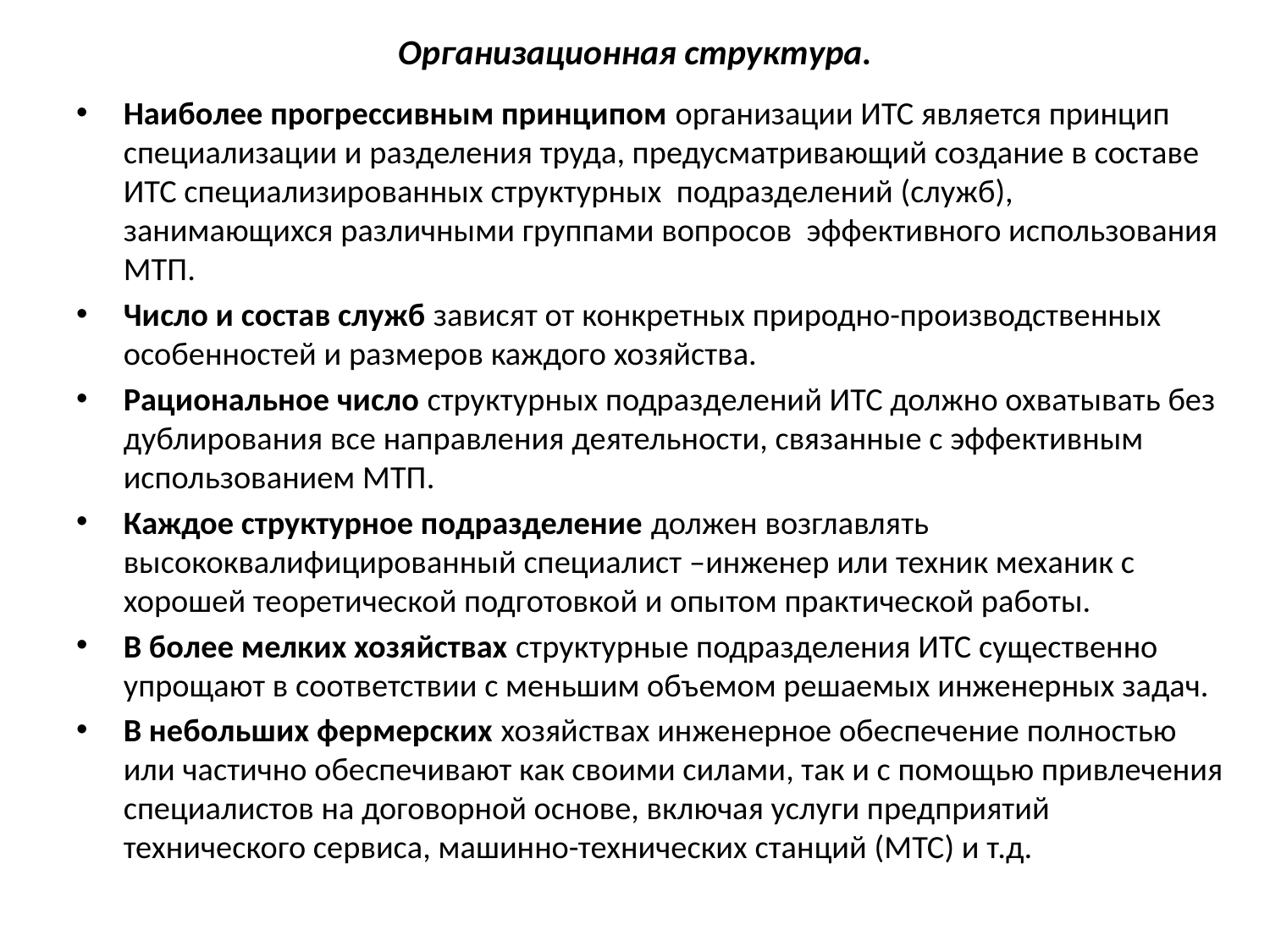

# Организационная структура.
Наиболее прогрессивным принципом организации ИТС является принцип специализации и разделения труда, предусматривающий создание в составе ИТС специализированных структурных  подразделений (служб), занимающихся различными группами вопросов  эффективного использования МТП.
Число и состав служб зависят от конкретных природно-производственных особенностей и размеров каждого хозяйства.
Рациональное число структурных подразделений ИТС должно охватывать без дублирования все направления деятельности, связанные с эффективным использованием МТП.
Каждое структурное подразделение должен возглавлять высококвалифицированный специалист –инженер или техник механик с хорошей теоретической подготовкой и опытом практической работы.
В более мелких хозяйствах структурные подразделения ИТС существенно упрощают в соответствии с меньшим объемом решаемых инженерных задач.
В небольших фермерских хозяйствах инженерное обеспечение полностью или частично обеспечивают как своими силами, так и с помощью привлечения специалистов на договорной основе, включая услуги предприятий технического сервиса, машинно-технических станций (МТС) и т.д.